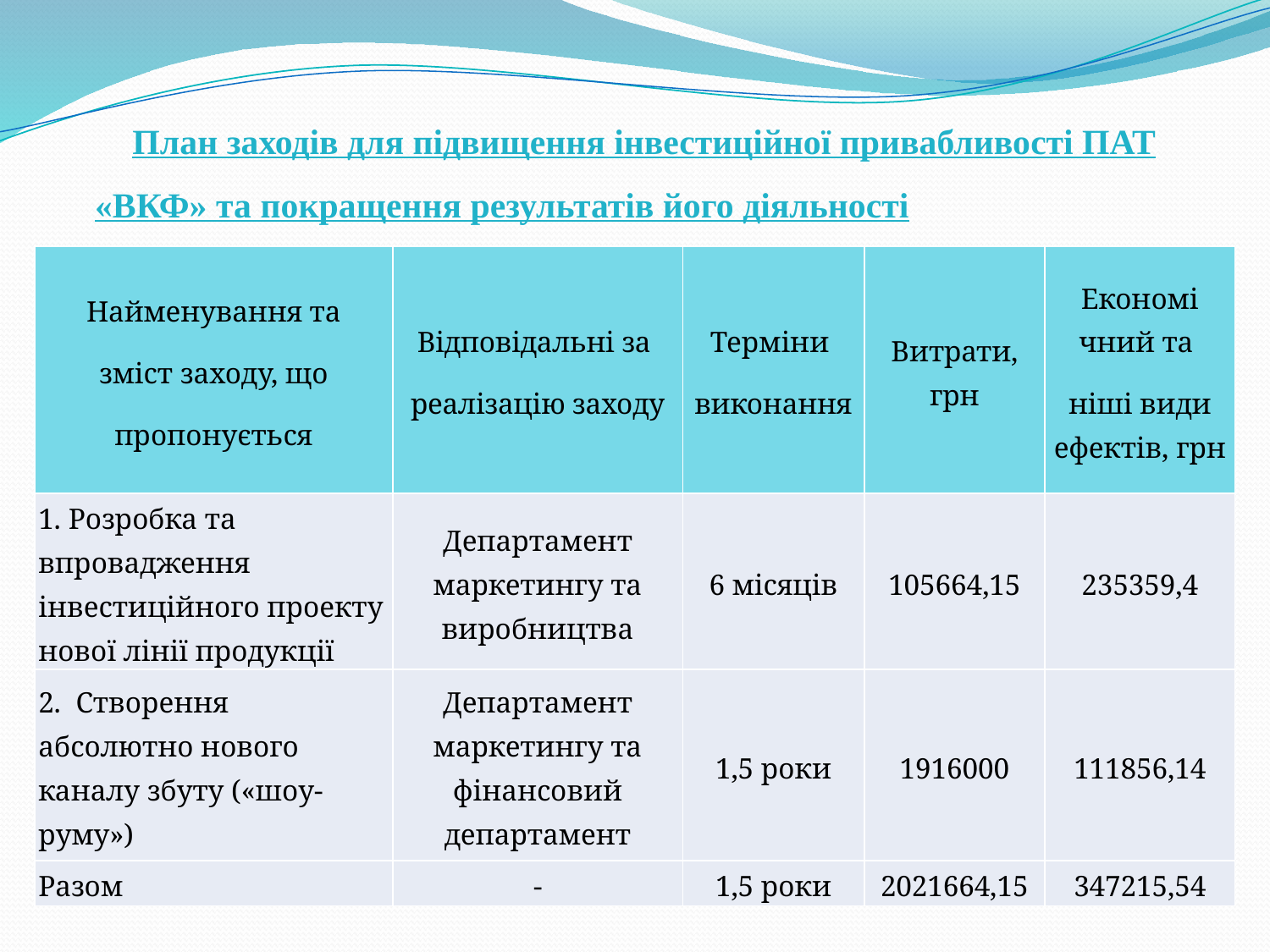

# План заходів для підвищення інвестиційної привабливості ПАТ «ВКФ» та покращення результатів його діяльності
| Найменування та зміст заходу, що пропонується | Відповідальні за реалізацію заходу | Терміни виконання | Витрати, грн | Економі­чний та ніші види ефектів, грн |
| --- | --- | --- | --- | --- |
| 1. Розробка та впровадження інвестиційного проекту нової лінії продукції | Департамент маркетингу та виробництва | 6 місяців | 105664,15 | 235359,4 |
| 2. Створення абсолютно нового каналу збуту («шоу-руму») | Департамент маркетингу та фінансовий департамент | 1,5 роки | 1916000 | 111856,14 |
| Разом | - | 1,5 роки | 2021664,15 | 347215,54 |